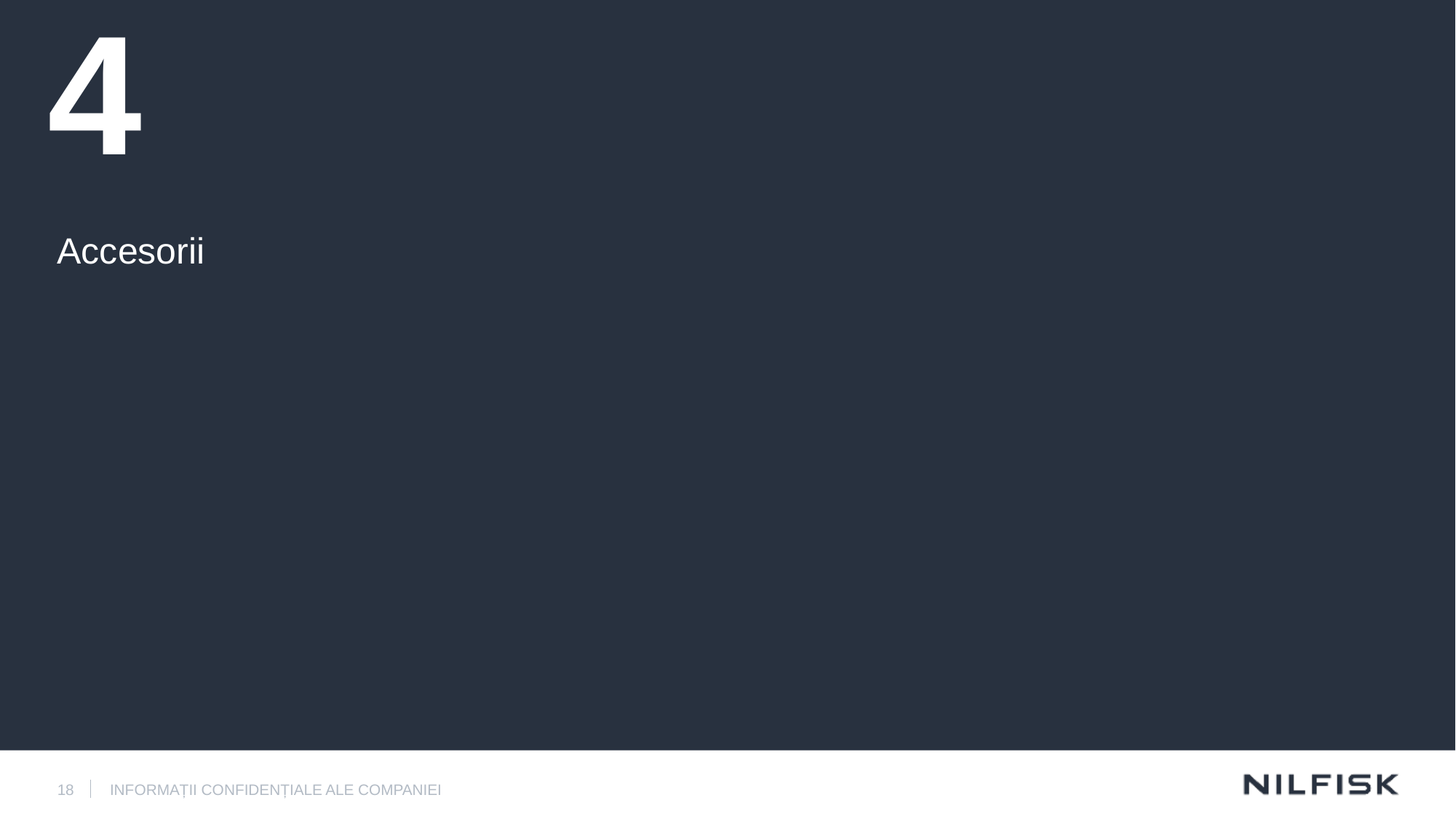

# 4
Accesorii
INFORMAȚII CONFIDENȚIALE ALE COMPANIEI
18